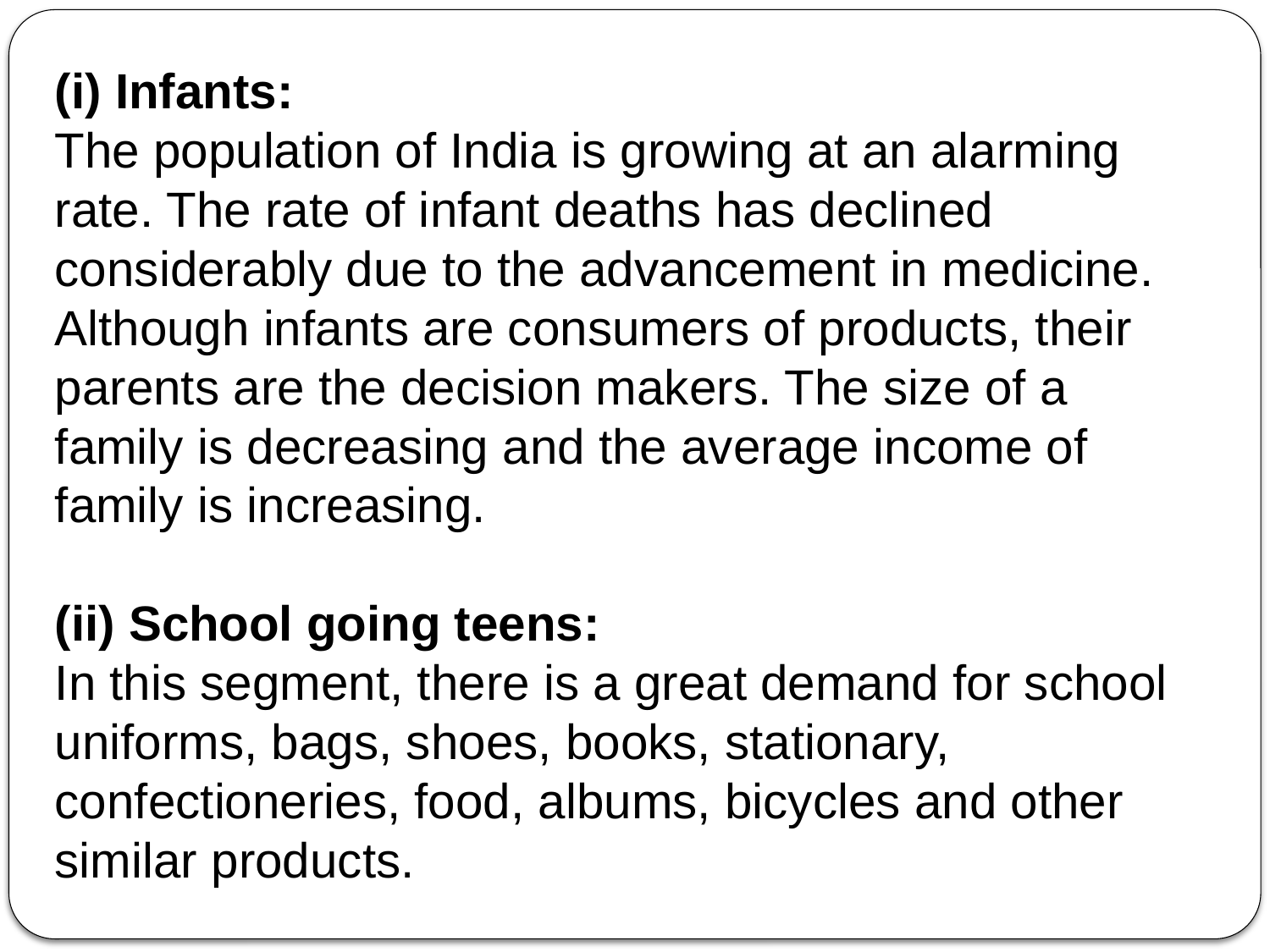

(i) Infants:
The population of India is growing at an alarming rate. The rate of infant deaths has declined considerably due to the advancement in medicine. Although infants are consumers of products, their parents are the decision makers. The size of a family is decreasing and the average income of family is increasing.

(ii) School going teens:
In this segment, there is a great demand for school uniforms, bags, shoes, books, stationary, confectioneries, food, albums, bicycles and other similar products.